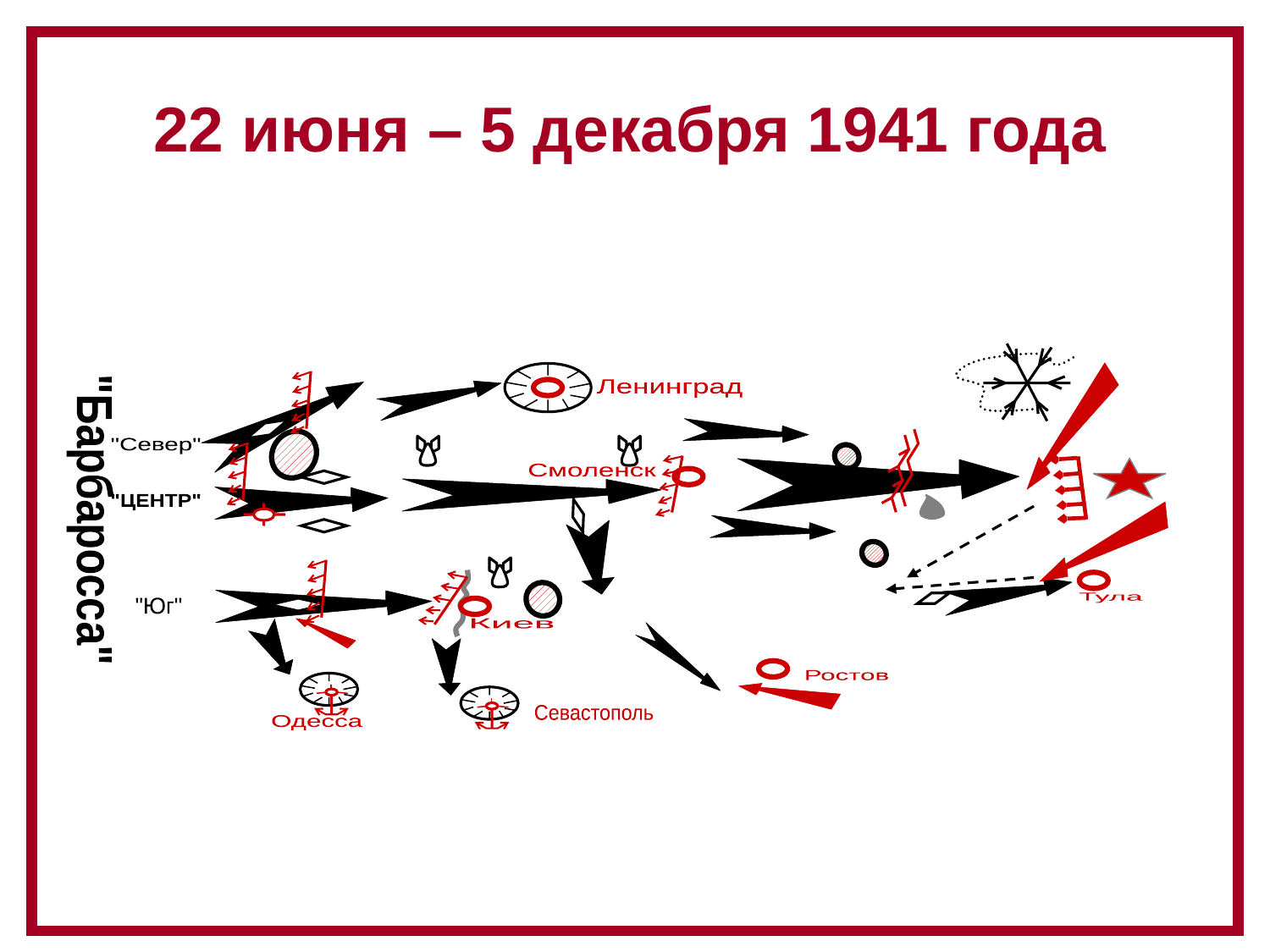

22 июня – 5 декабря 1941 года

Тула

"Север"
"ЦЕНТР"
"Барбаросса"
"Юг"

Ленинград

Киев

Смоленск

Ростов
Севастополь
Одесса